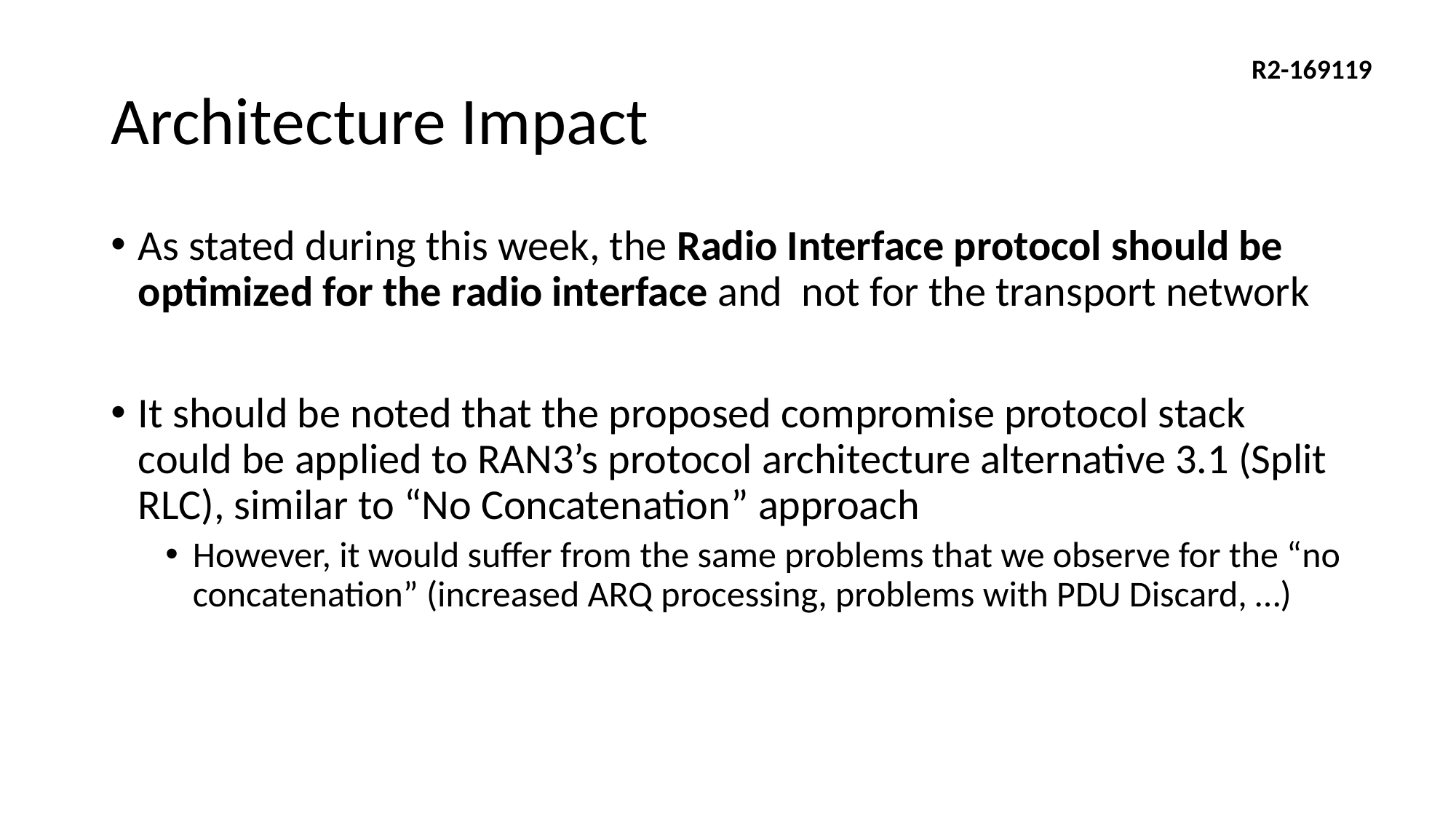

# Architecture Impact
As stated during this week, the Radio Interface protocol should be optimized for the radio interface and  not for the transport network

It should be noted that the proposed compromise protocol stack could be applied to RAN3’s protocol architecture alternative 3.1 (Split RLC), similar to “No Concatenation” approach
However, it would suffer from the same problems that we observe for the “no concatenation” (increased ARQ processing, problems with PDU Discard, …)